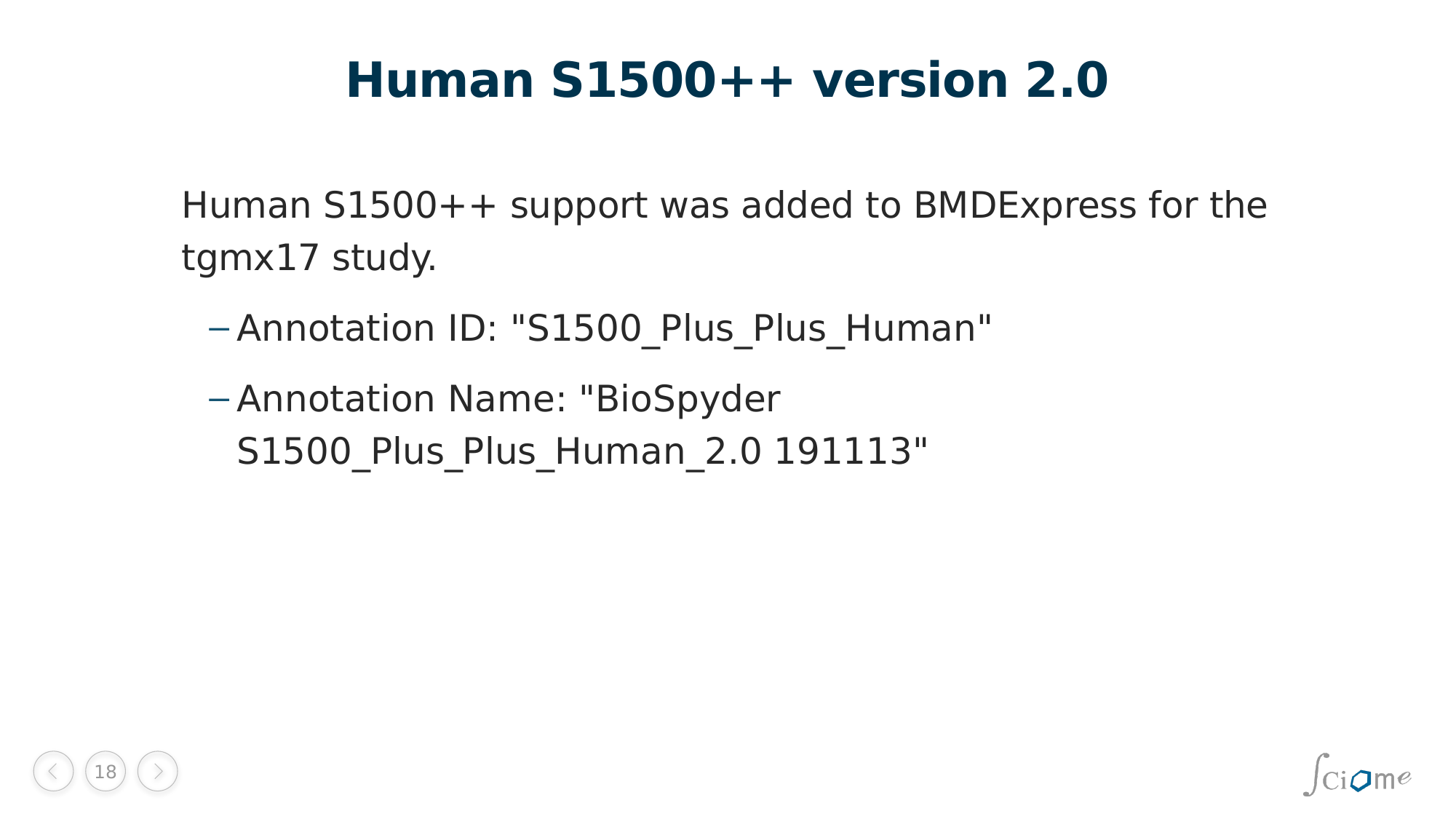

# Human S1500++ version 2.0
Human S1500++ support was added to BMDExpress for the tgmx17 study.
Annotation ID: "S1500_Plus_Plus_Human"
Annotation Name: "BioSpyder S1500_Plus_Plus_Human_2.0 191113"